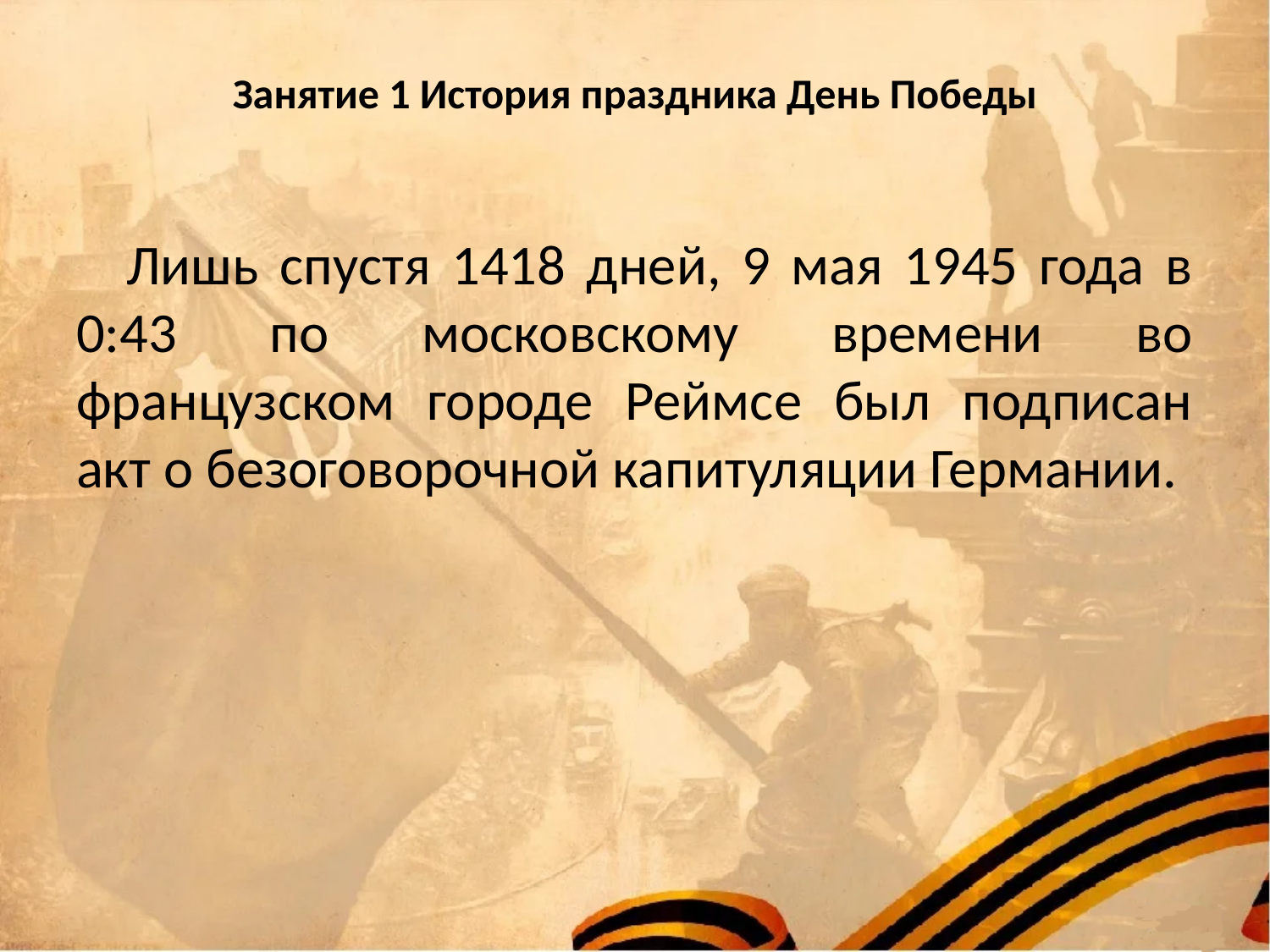

# Занятие 1 История праздника День Победы
Лишь спустя 1418 дней, 9 мая 1945 года в 0:43 по московскому времени во французском городе Реймсе был подписан акт о безоговорочной капитуляции Германии.